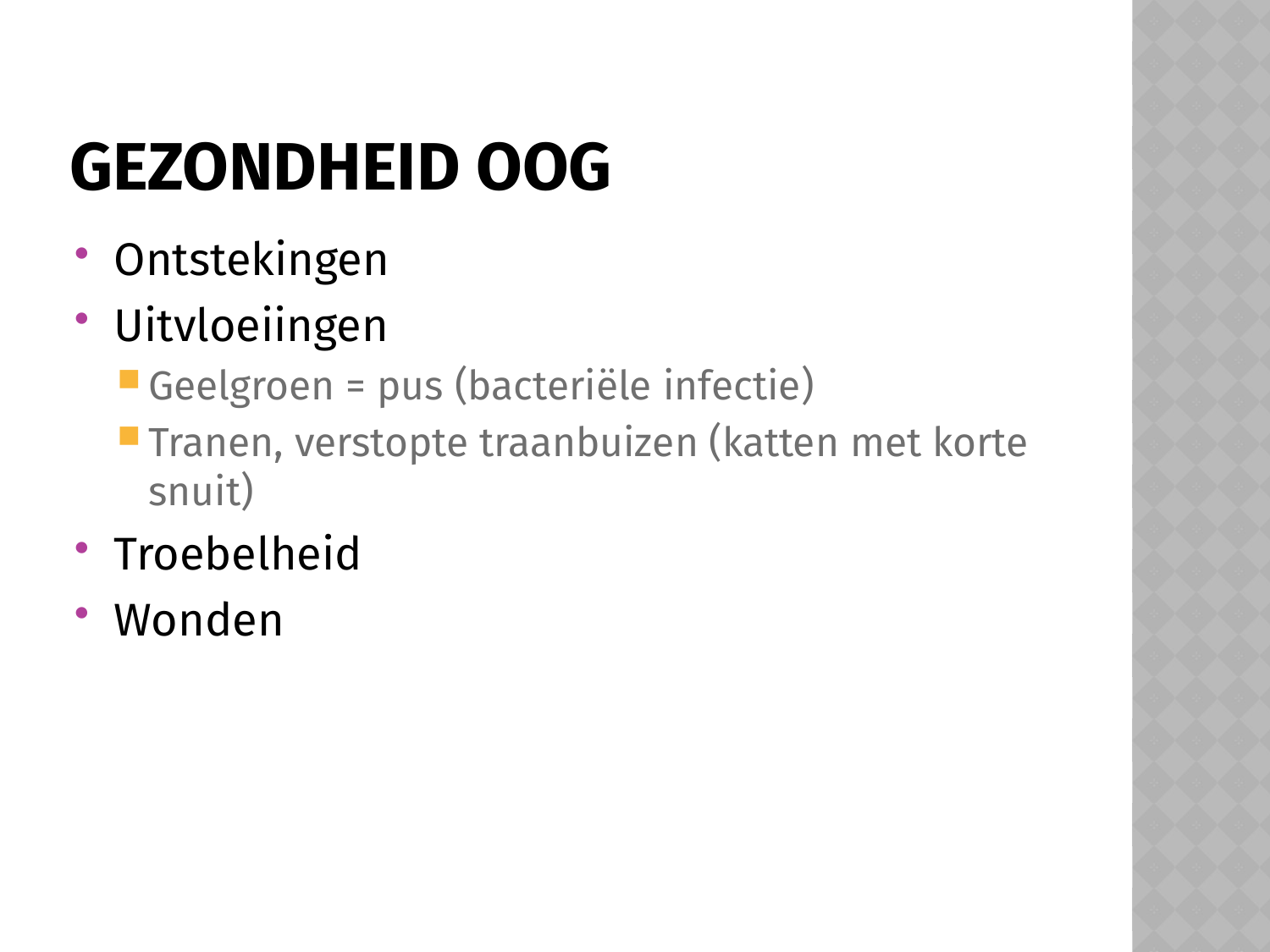

# Gezondheid oog
Ontstekingen
Uitvloeiingen
Geelgroen = pus (bacteriële infectie)
Tranen, verstopte traanbuizen (katten met korte snuit)
Troebelheid
Wonden